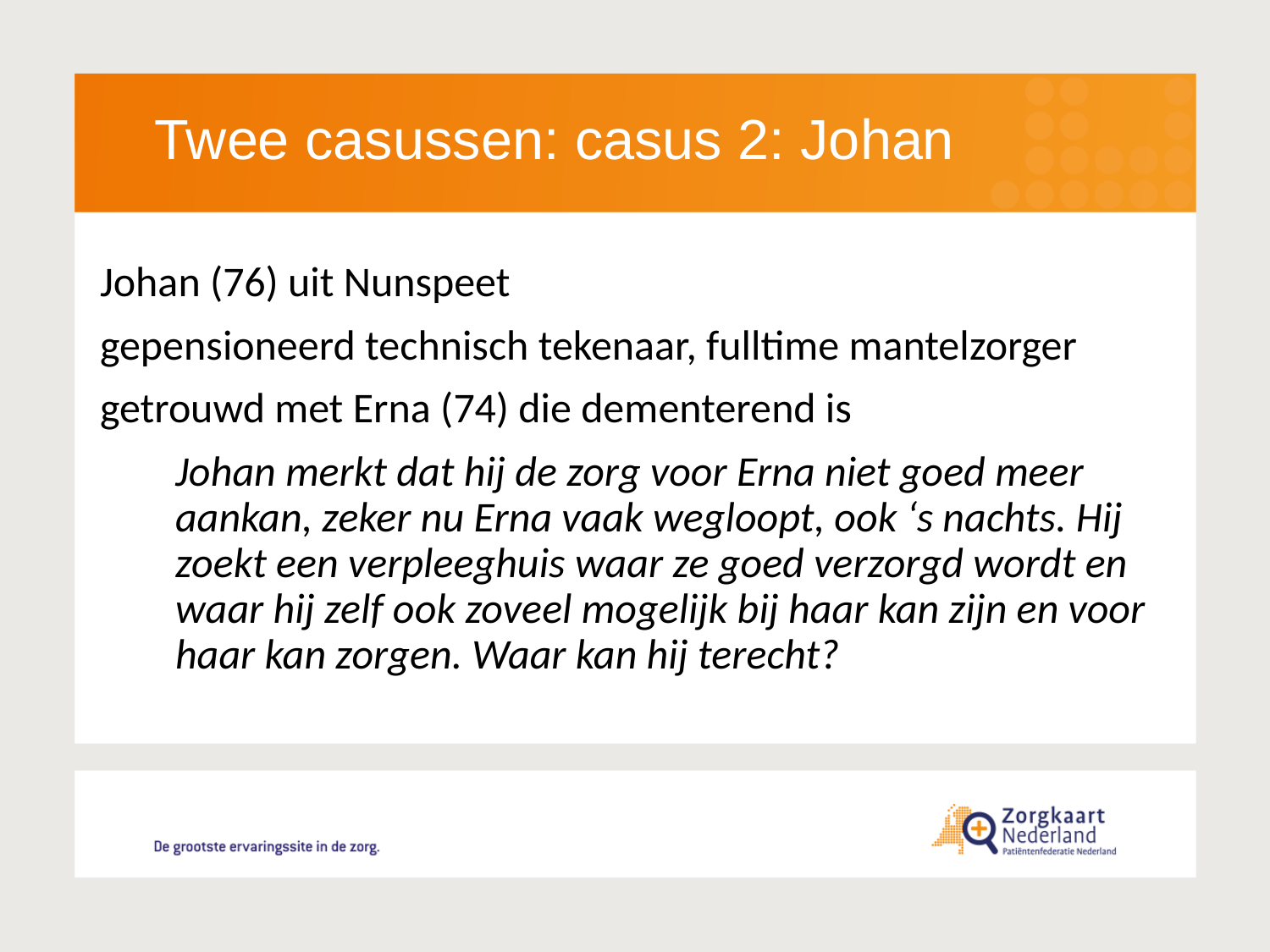

Twee casussen: casus 2: Johan
Johan (76) uit Nunspeet
gepensioneerd technisch tekenaar, fulltime mantelzorger
getrouwd met Erna (74) die dementerend is
	Johan merkt dat hij de zorg voor Erna niet goed meer aankan, zeker nu Erna vaak wegloopt, ook ‘s nachts. Hij zoekt een verpleeghuis waar ze goed verzorgd wordt en waar hij zelf ook zoveel mogelijk bij haar kan zijn en voor haar kan zorgen. Waar kan hij terecht?